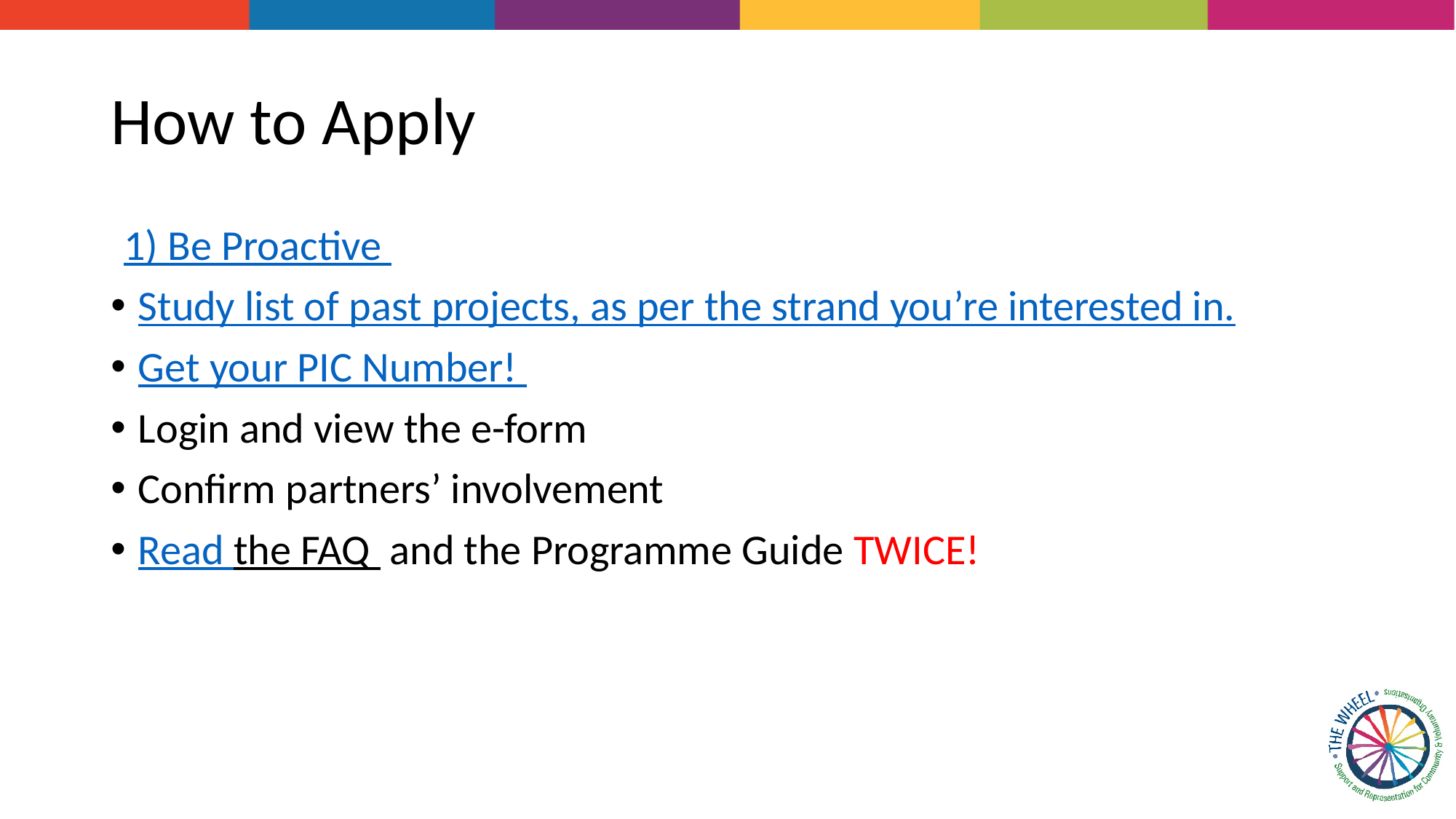

# How to Apply
1) Be Proactive
Study list of past projects, as per the strand you’re interested in.
Get your PIC Number!
Login and view the e-form
Confirm partners’ involvement
Read the FAQ  and the Programme Guide TWICE!